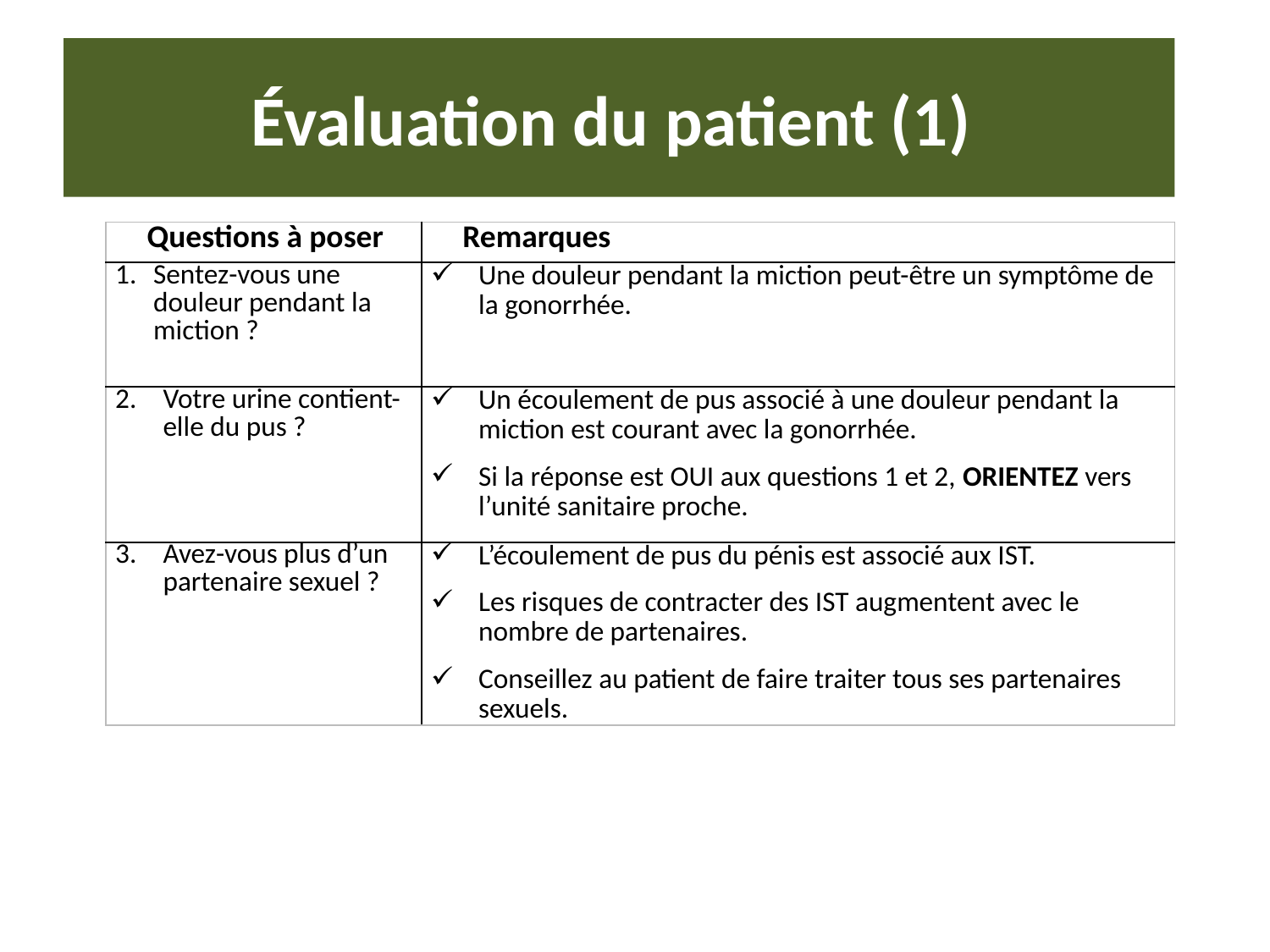

# Évaluation du patient (1)
| Questions à poser | Remarques |
| --- | --- |
| Sentez-vous une douleur pendant la miction ? | Une douleur pendant la miction peut-être un symptôme de la gonorrhée. |
| Votre urine contient-elle du pus ? | Un écoulement de pus associé à une douleur pendant la miction est courant avec la gonorrhée. Si la réponse est OUI aux questions 1 et 2, ORIENTEZ vers l’unité sanitaire proche. |
| Avez-vous plus d’un partenaire sexuel ? | L’écoulement de pus du pénis est associé aux IST. Les risques de contracter des IST augmentent avec le nombre de partenaires. Conseillez au patient de faire traiter tous ses partenaires sexuels. |